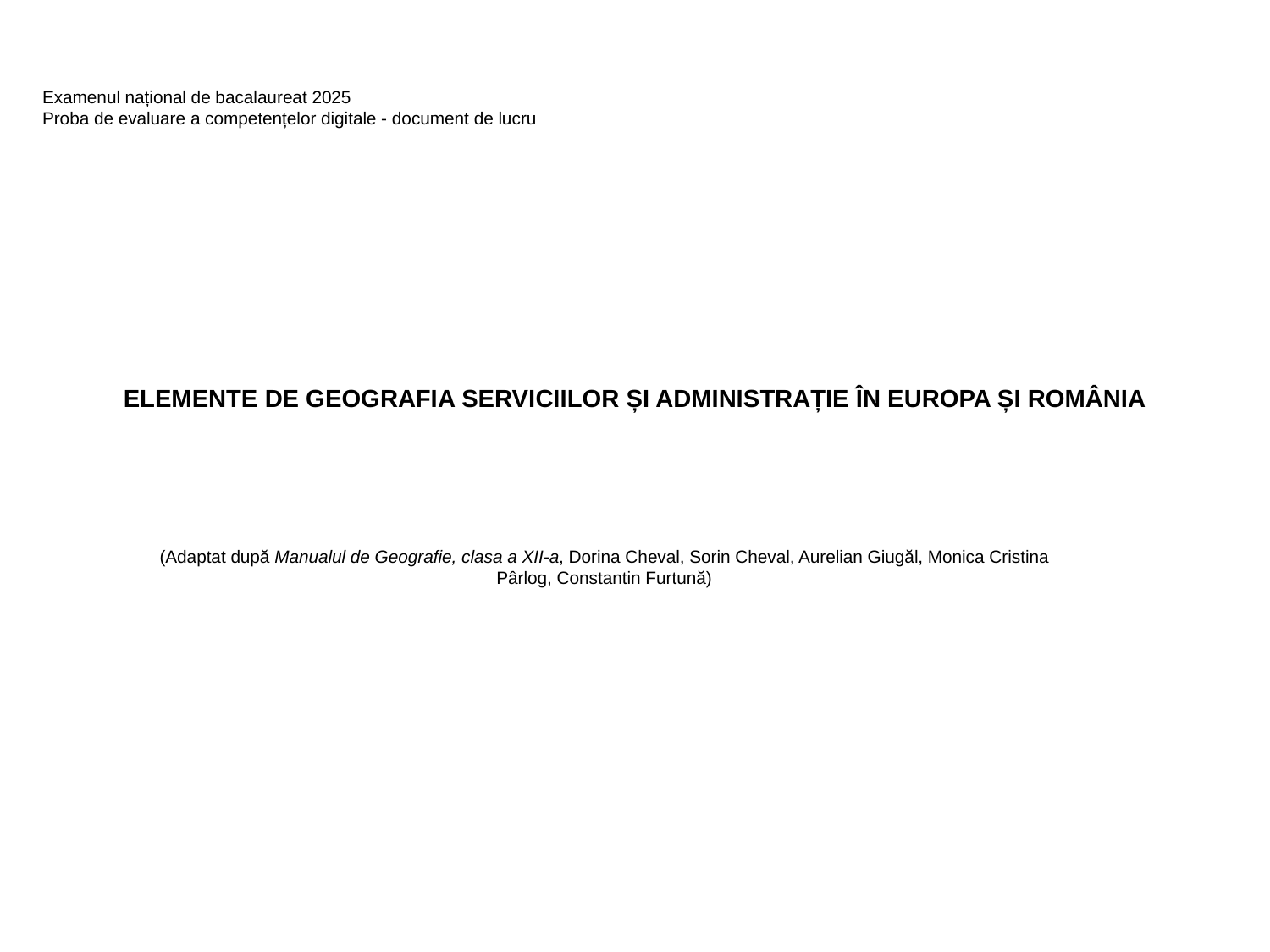

Examenul național de bacalaureat 2025
Proba de evaluare a competențelor digitale - document de lucru
# ELEMENTE DE GEOGRAFIA SERVICIILOR ȘI ADMINISTRAȚIE ÎN EUROPA ȘI ROMÂNIA
(Adaptat după Manualul de Geografie, clasa a XII-a, Dorina Cheval, Sorin Cheval, Aurelian Giugăl, Monica Cristina Pârlog, Constantin Furtună)